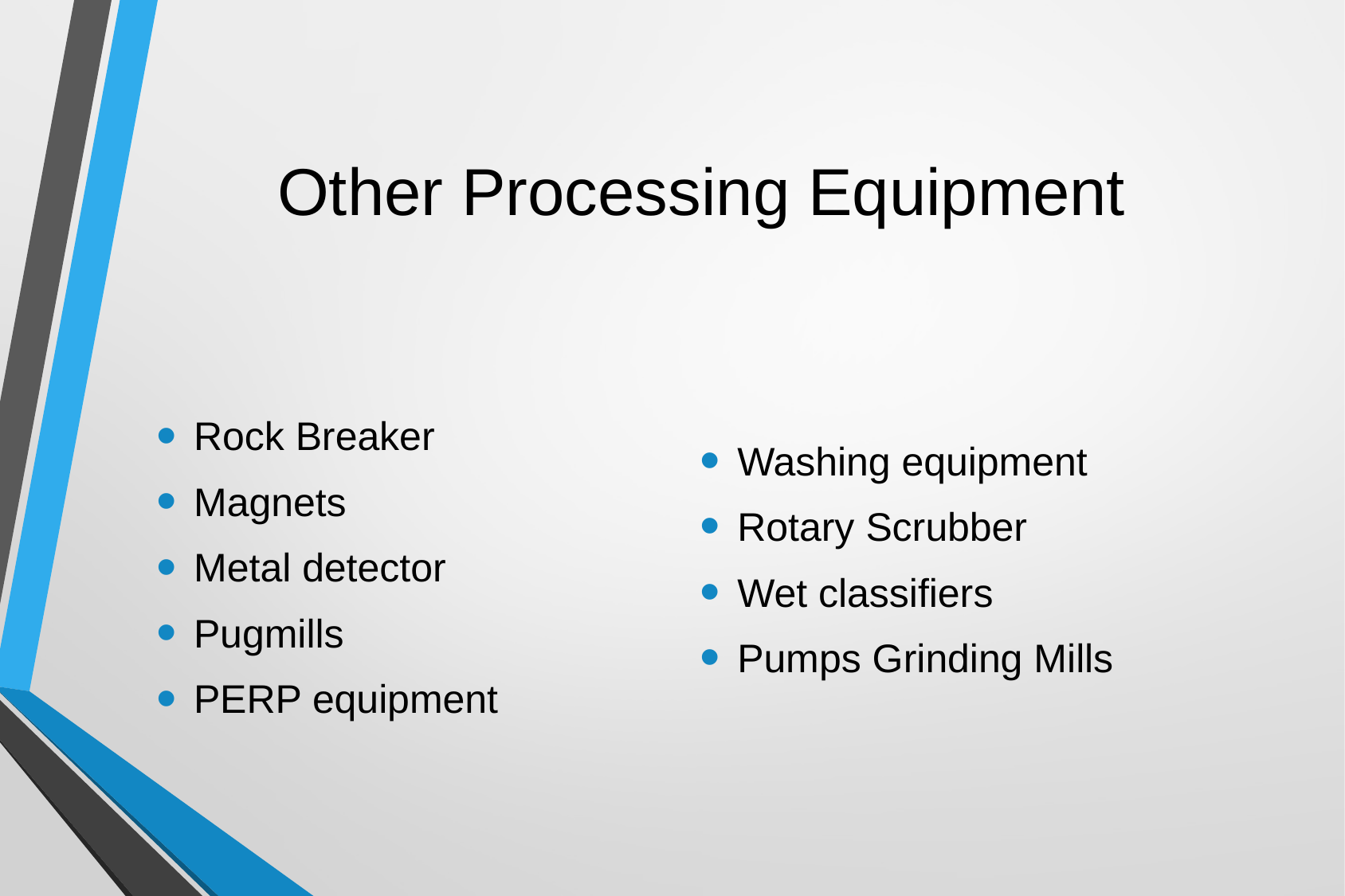

# Other Processing Equipment
Washing equipment
Rotary Scrubber
Wet classifiers
Pumps Grinding Mills
Rock Breaker
Magnets
Metal detector
Pugmills
PERP equipment